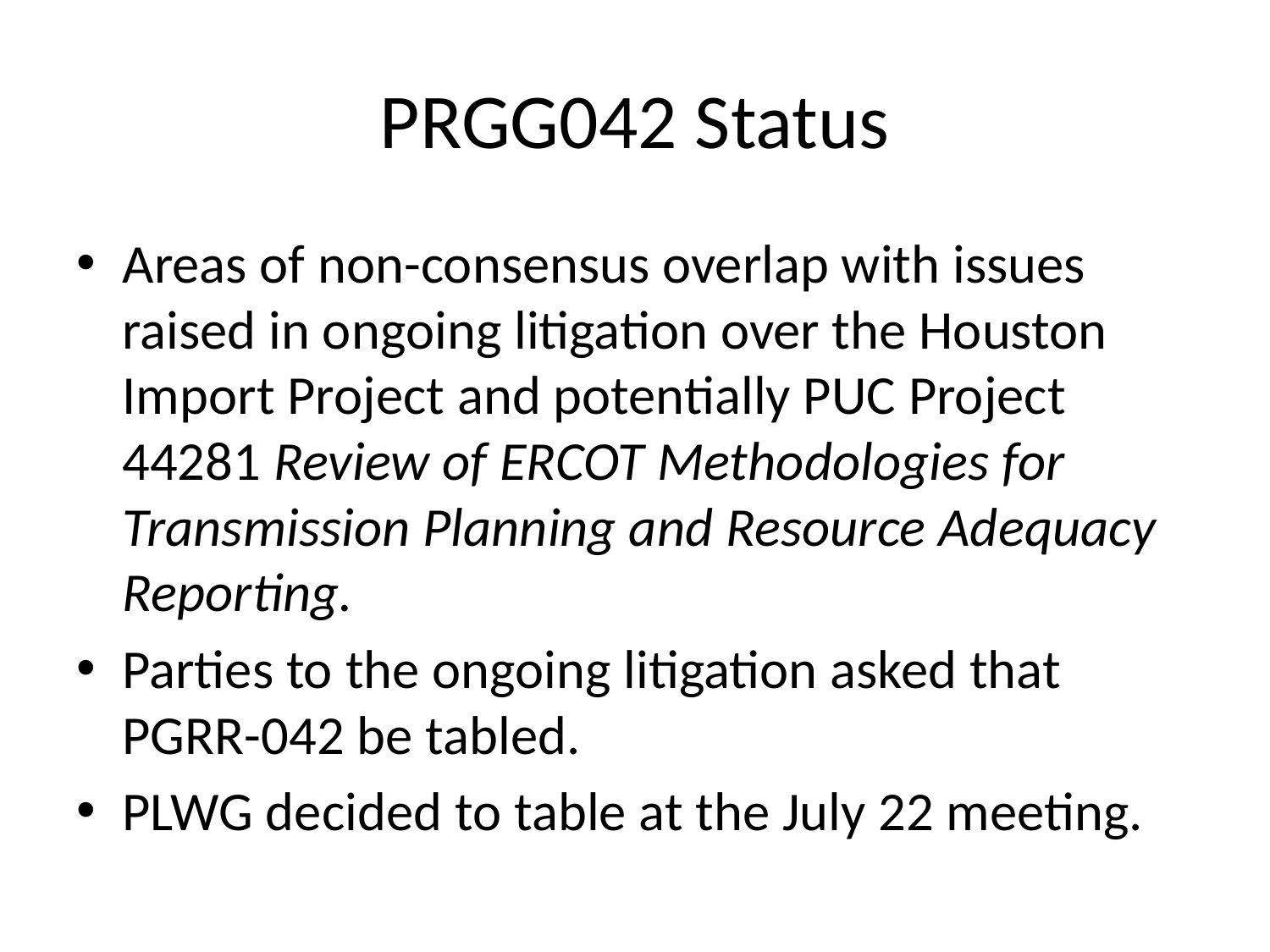

# PRGG042 Status
Areas of non-consensus overlap with issues raised in ongoing litigation over the Houston Import Project and potentially PUC Project 44281 Review of ERCOT Methodologies for Transmission Planning and Resource Adequacy Reporting.
Parties to the ongoing litigation asked that PGRR-042 be tabled.
PLWG decided to table at the July 22 meeting.